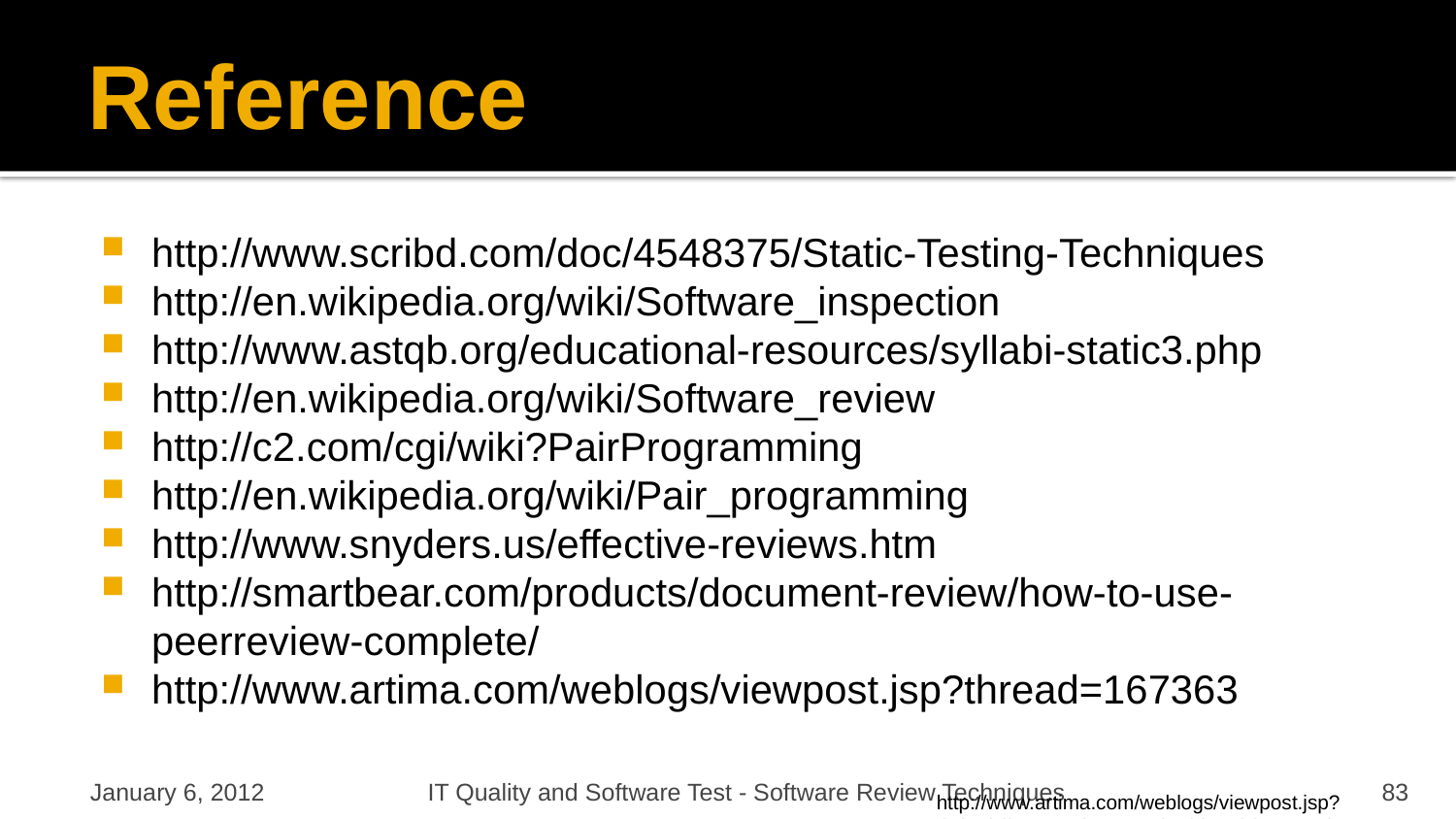

# Reference
http://www.scribd.com/doc/4548375/Static-Testing-Techniques
http://en.wikipedia.org/wiki/Software_inspection
http://www.astqb.org/educational-resources/syllabi-static3.php
http://en.wikipedia.org/wiki/Software_review
http://c2.com/cgi/wiki?PairProgramming
http://en.wikipedia.org/wiki/Pair_programming
http://www.snyders.us/effective-reviews.htm
http://smartbear.com/products/document-review/how-to-use-peerreview-complete/
http://www.artima.com/weblogs/viewpost.jsp?thread=167363

January 6, 2012
IT Quality and Software Test - Software Review Techniques
83
http://www.artima.com/weblogs/viewpost.jsp?thread=167363
http://www.artima.com/weblogs/viewpost.jsp?thread=167363
http://www.artima.com/weblogs/viewpost.jsp?thread=167363